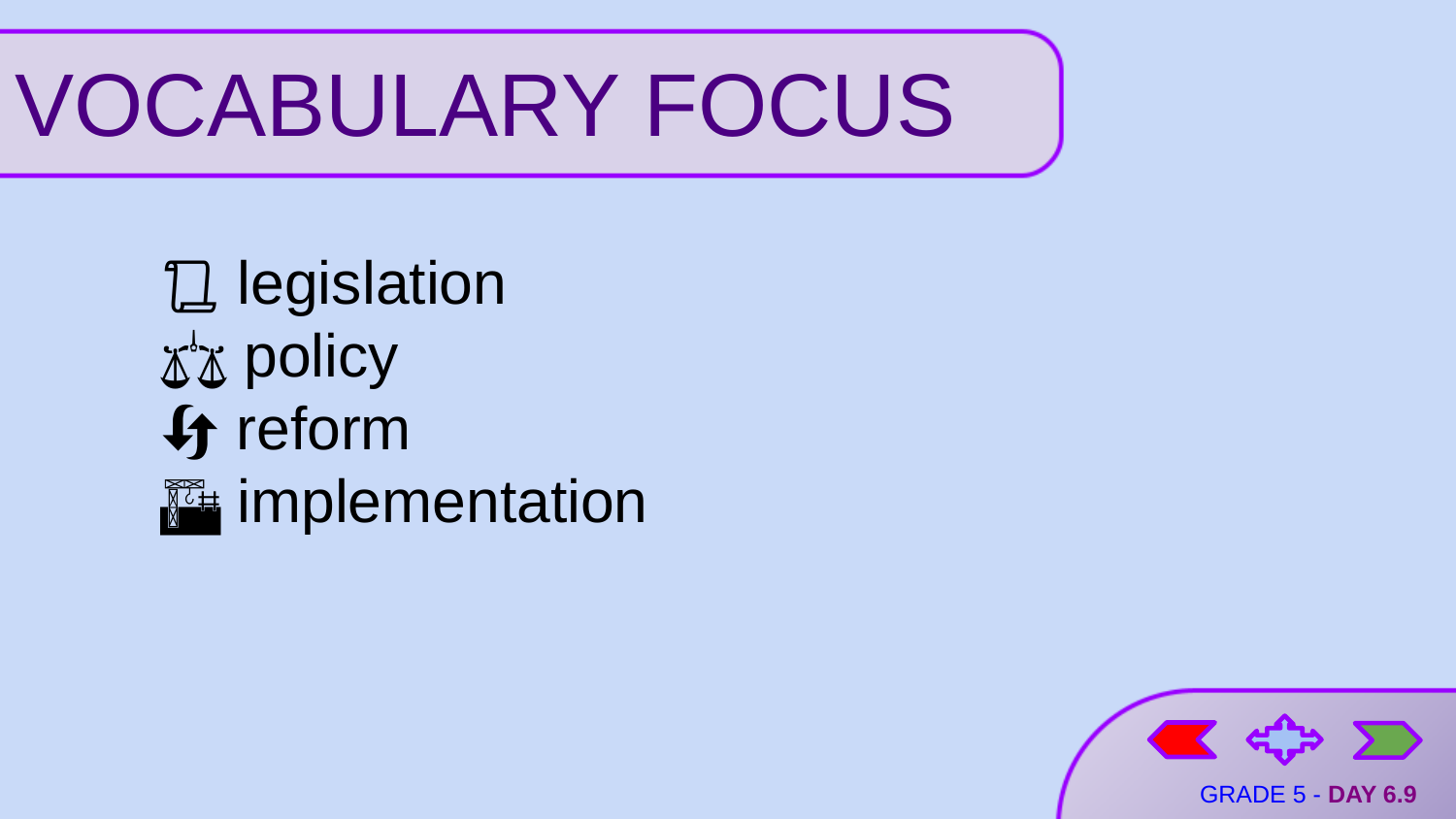

# VOCABULARY FOCUS

📜 legislation
⚖️ policy
🔄 reform
🏗 implementation

GRADE 5 - DAY 6.9